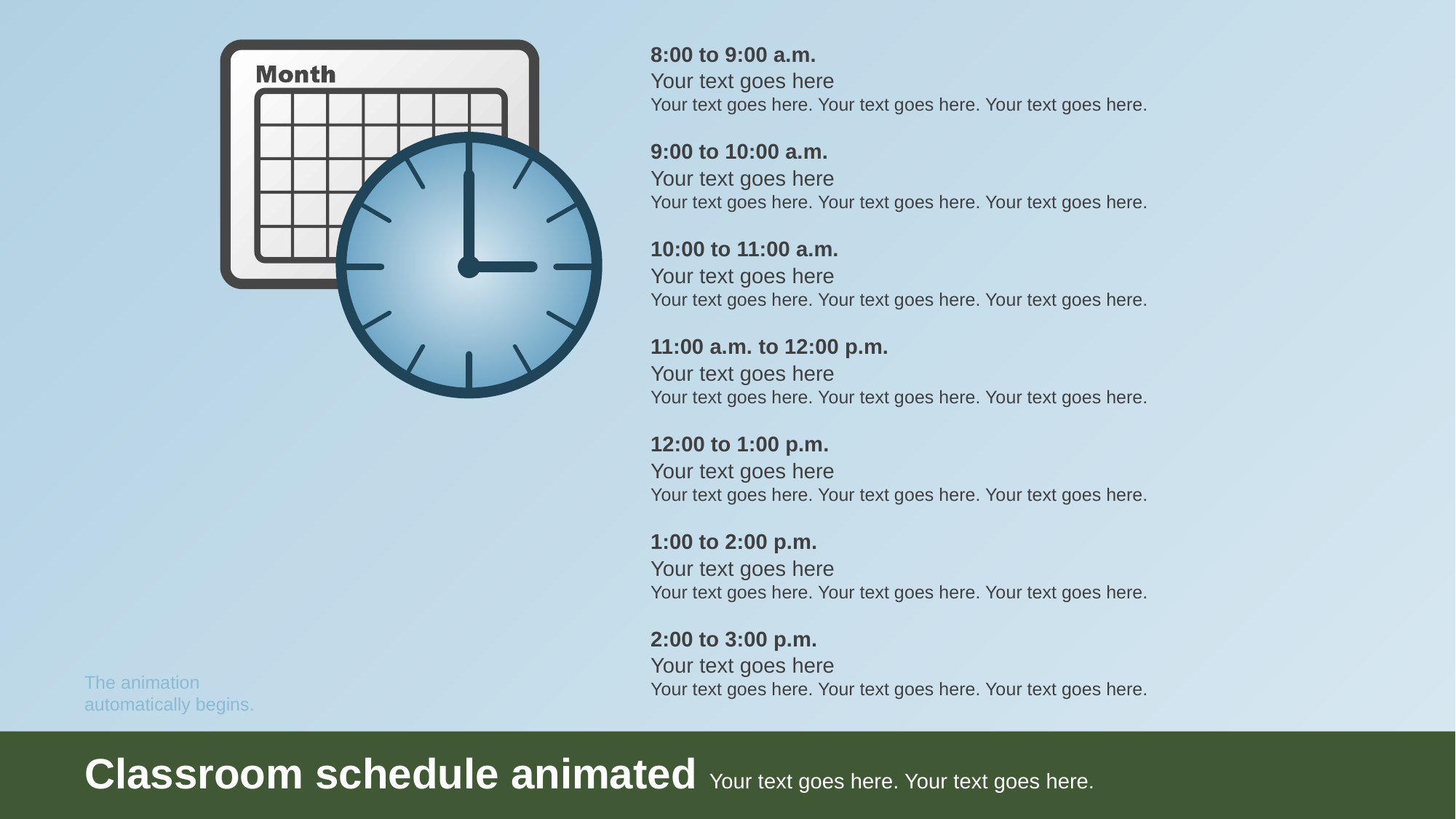

8:00 to 9:00 a.m.
Your text goes here
Your text goes here. Your text goes here. Your text goes here.

9:00 to 10:00 a.m.
Your text goes here
Your text goes here. Your text goes here. Your text goes here.

10:00 to 11:00 a.m.
Your text goes here
Your text goes here. Your text goes here. Your text goes here.
11:00 a.m. to 12:00 p.m.
Your text goes here
Your text goes here. Your text goes here. Your text goes here.
12:00 to 1:00 p.m.
Your text goes here
Your text goes here. Your text goes here. Your text goes here.
1:00 to 2:00 p.m.
Your text goes here
Your text goes here. Your text goes here. Your text goes here.
2:00 to 3:00 p.m.
Your text goes here
Your text goes here. Your text goes here. Your text goes here.
The animation
automatically begins.

Classroom schedule animated Your text goes here. Your text goes here.